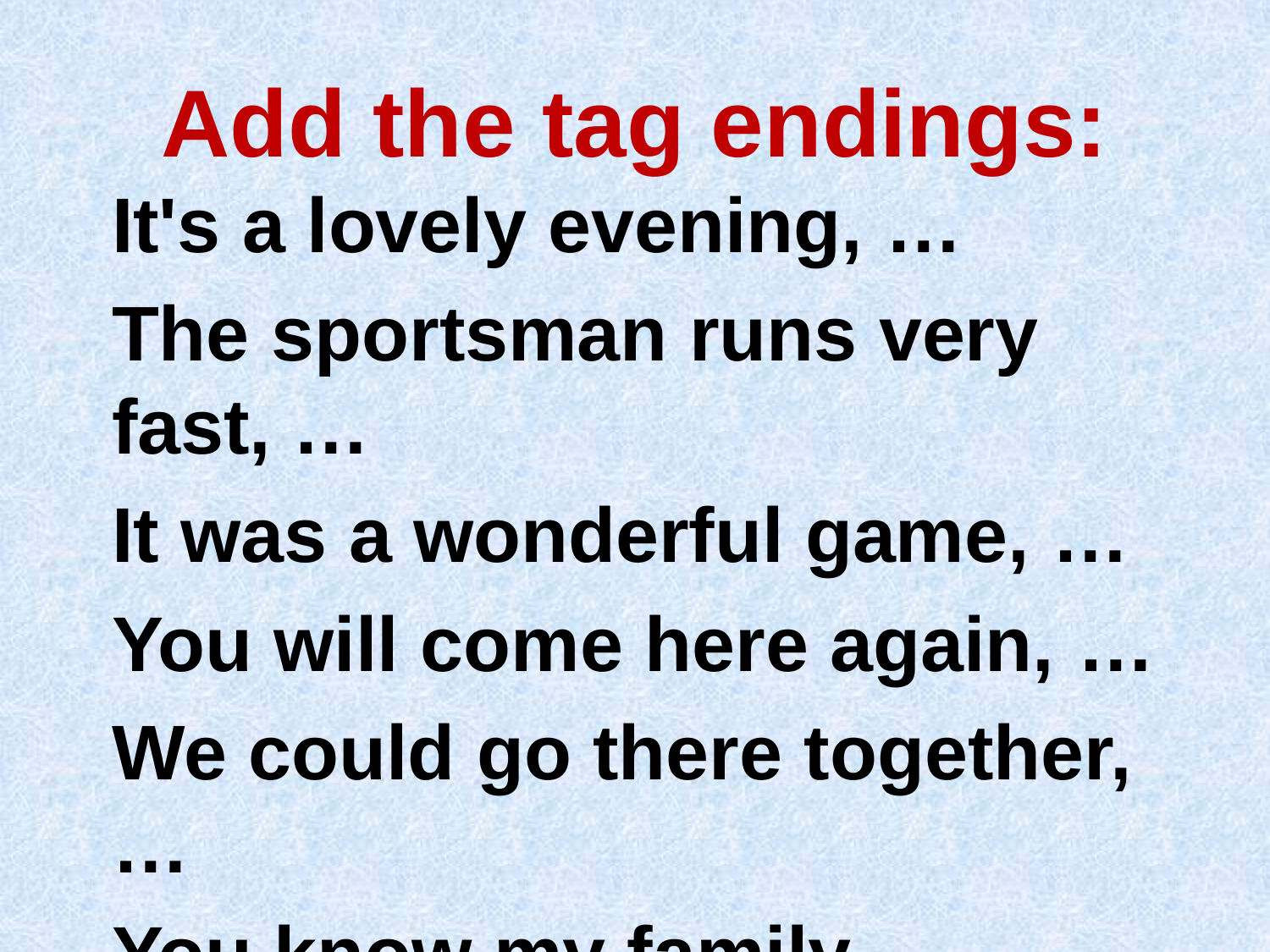

# Add the tag endings:
It's a lovely evening, …
The sportsman runs very fast, …
It was a wonderful game, …
You will come here again, …
We could go there together, …
You know my family, …